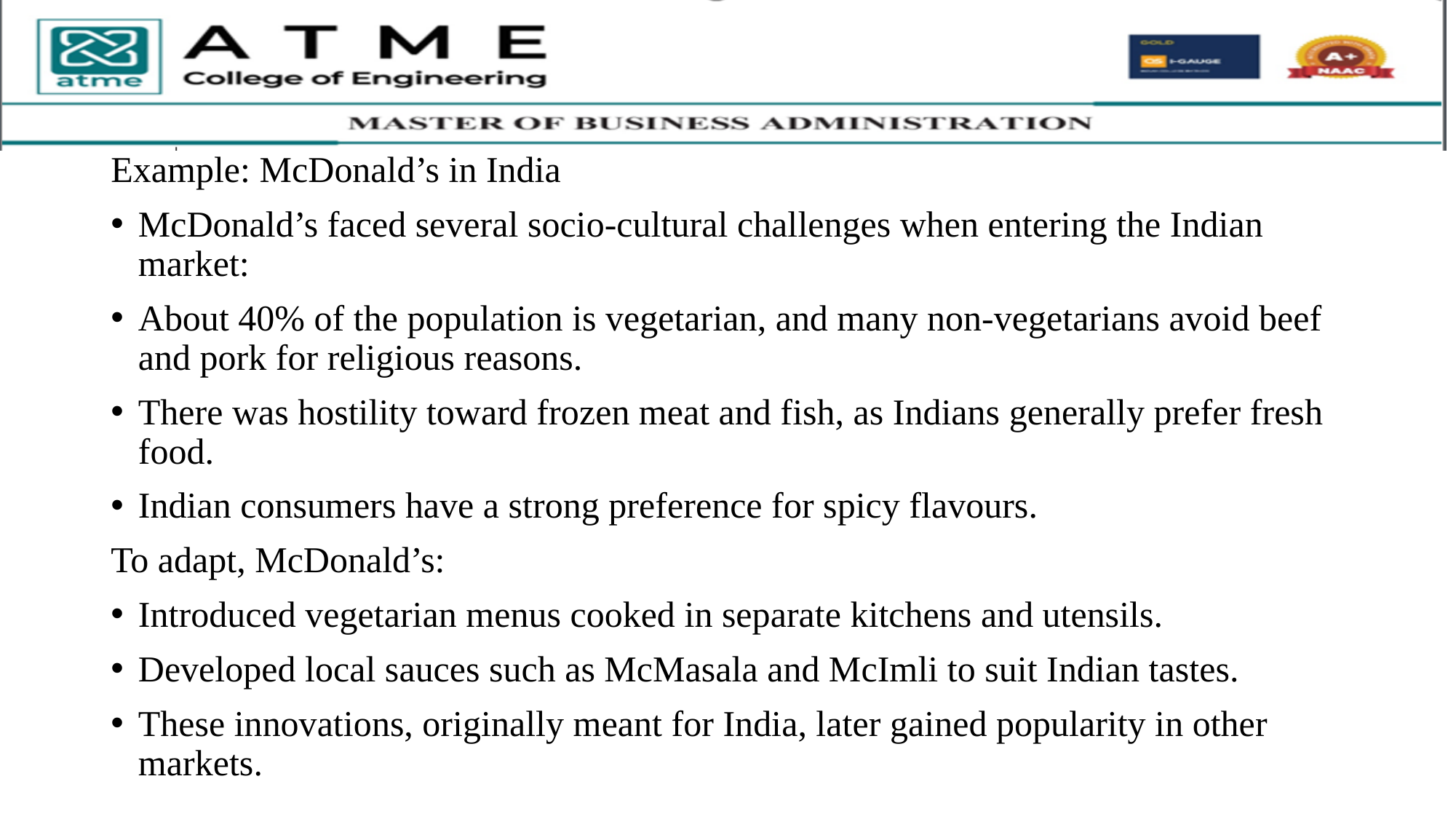

Example: McDonald’s in India
McDonald’s faced several socio-cultural challenges when entering the Indian market:
About 40% of the population is vegetarian, and many non-vegetarians avoid beef and pork for religious reasons.
There was hostility toward frozen meat and fish, as Indians generally prefer fresh food.
Indian consumers have a strong preference for spicy flavours.
To adapt, McDonald’s:
Introduced vegetarian menus cooked in separate kitchens and utensils.
Developed local sauces such as McMasala and McImli to suit Indian tastes.
These innovations, originally meant for India, later gained popularity in other markets.